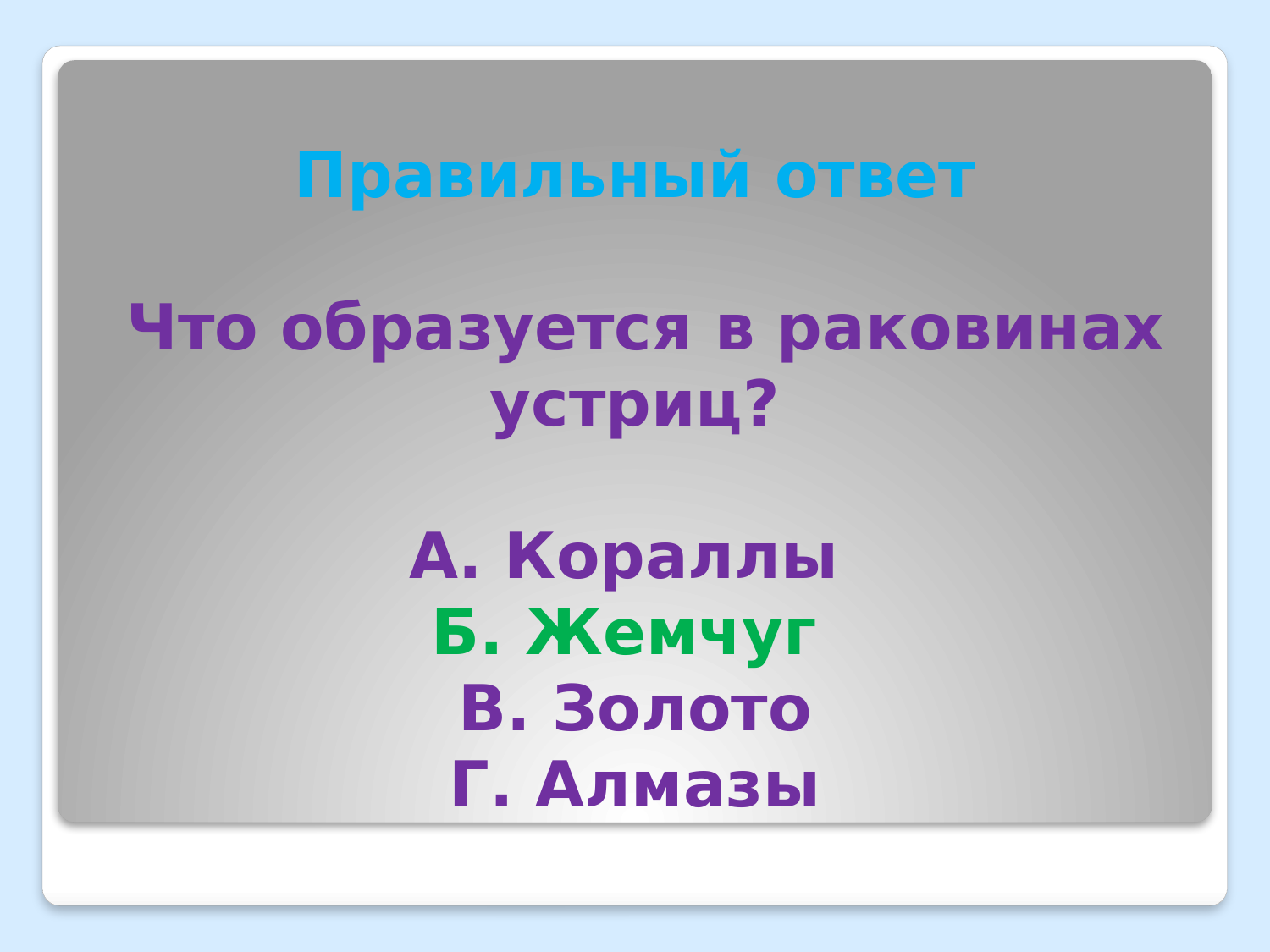

# Правильный ответ Что образуется в раковинах устриц? А. Кораллы Б. Жемчуг В. Золото Г. Алмазы